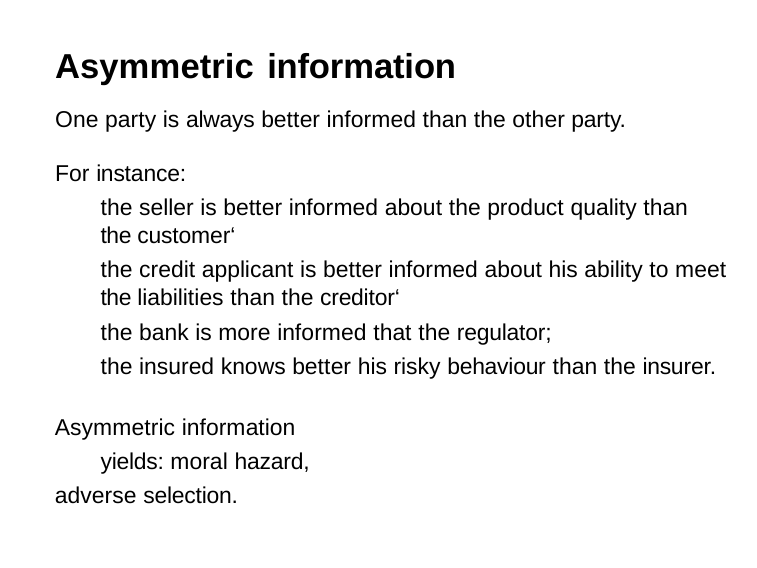

# Asymmetric information
One party is always better informed than the other party.

For instance:
the seller is better informed about the product quality than the customer‘
the credit applicant is better informed about his ability to meet the liabilities than the creditor‘
the bank is more informed that the regulator;
the insured knows better his risky behaviour than the insurer.

Asymmetric information yields: moral hazard,
adverse selection.